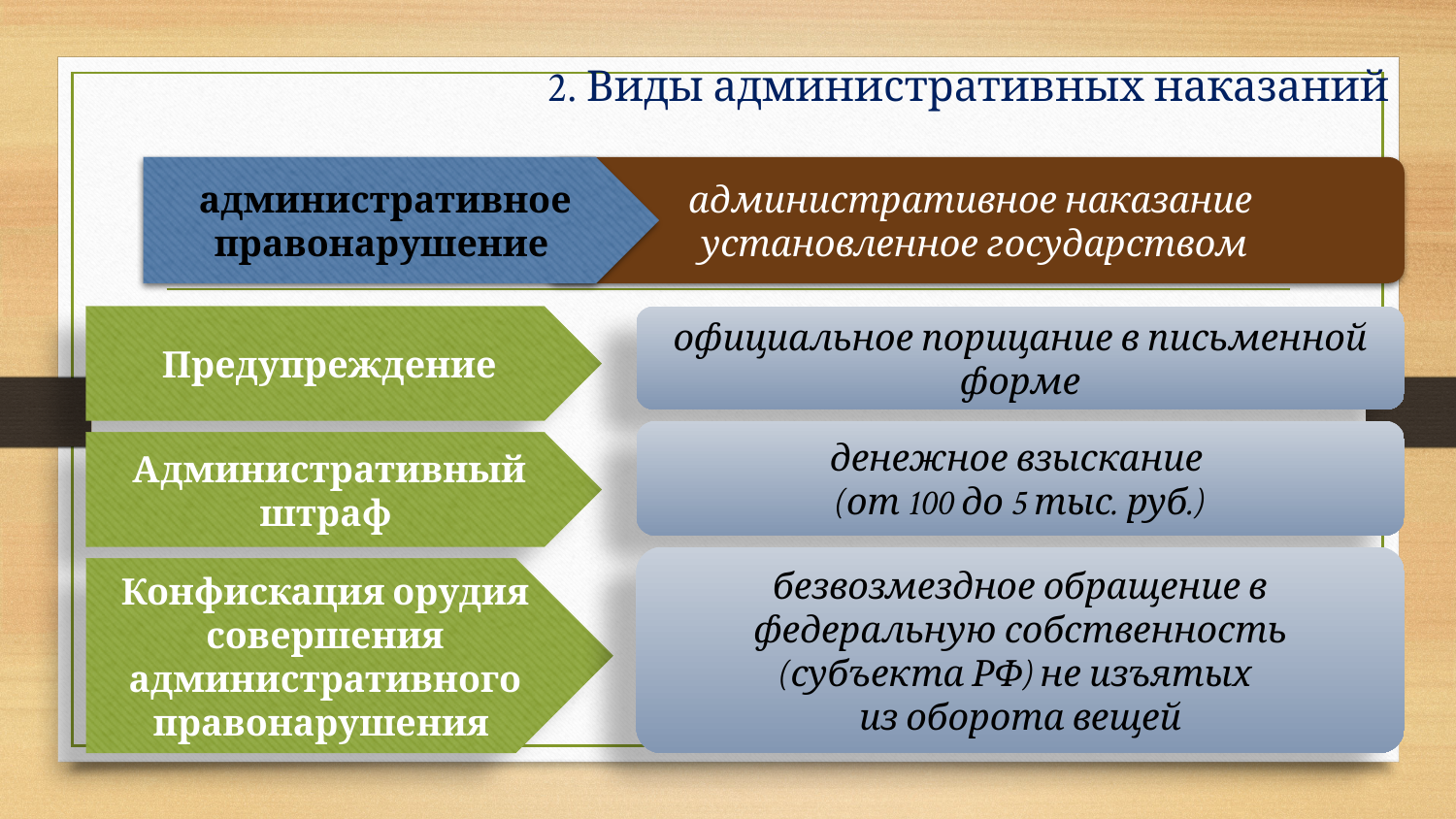

# 2. Виды административных наказаний

административное правонарушение

административное наказание
установленное государством
Предупреждение
Административный штраф
Конфискация орудия совершения административного правонарушения
официальное порицание в письменной форме
денежное взыскание
(от 100 до 5 тыс. руб.)
безвозмездное обращение в федеральную собственность (субъекта РФ) не изъятых
из оборота вещей
29.01.2024
8